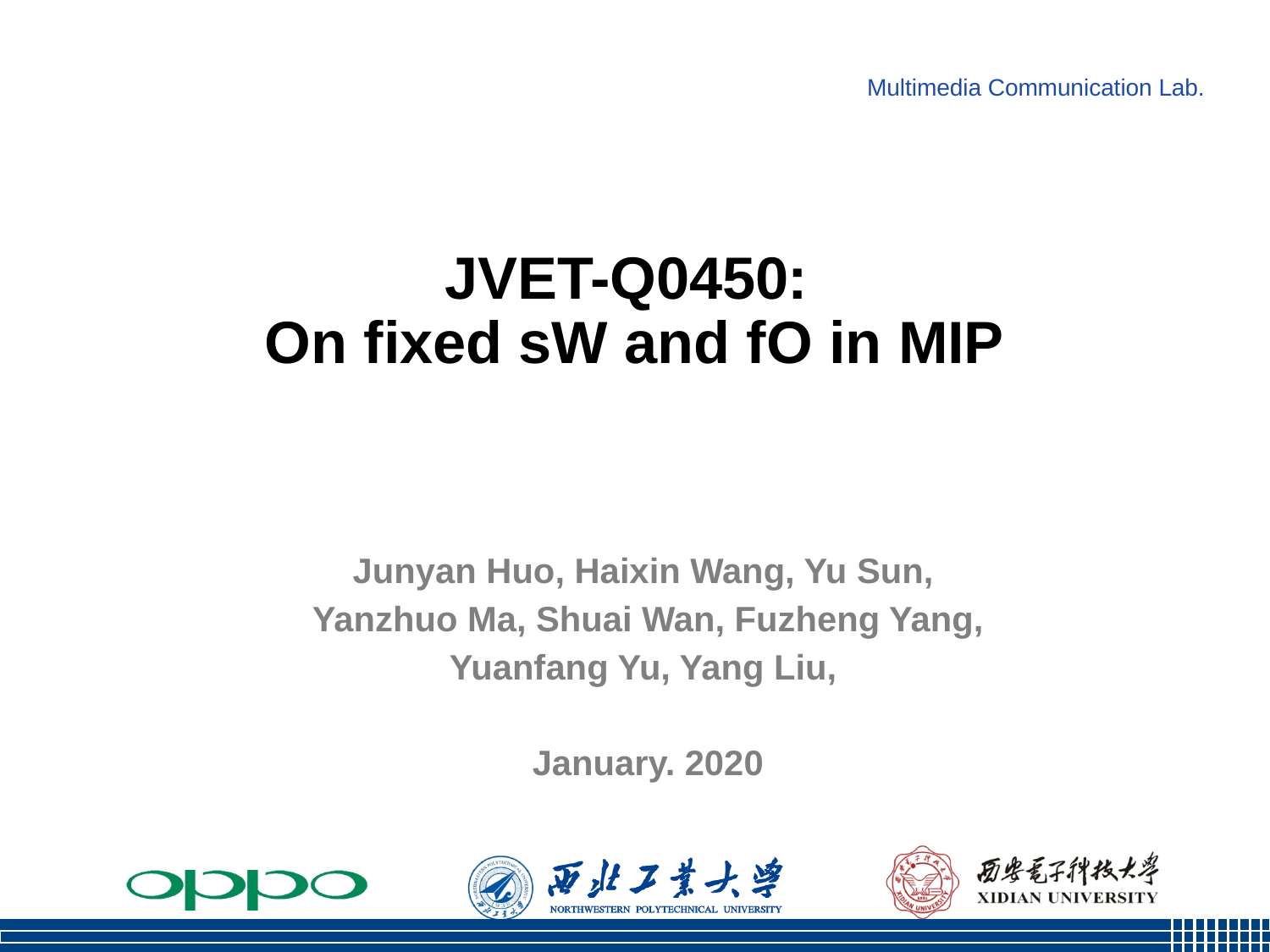

# JVET-Q0450: On fixed sW and fO in MIP
Junyan Huo, Haixin Wang, Yu Sun,
Yanzhuo Ma, Shuai Wan, Fuzheng Yang,
Yuanfang Yu, Yang Liu,

January. 2020